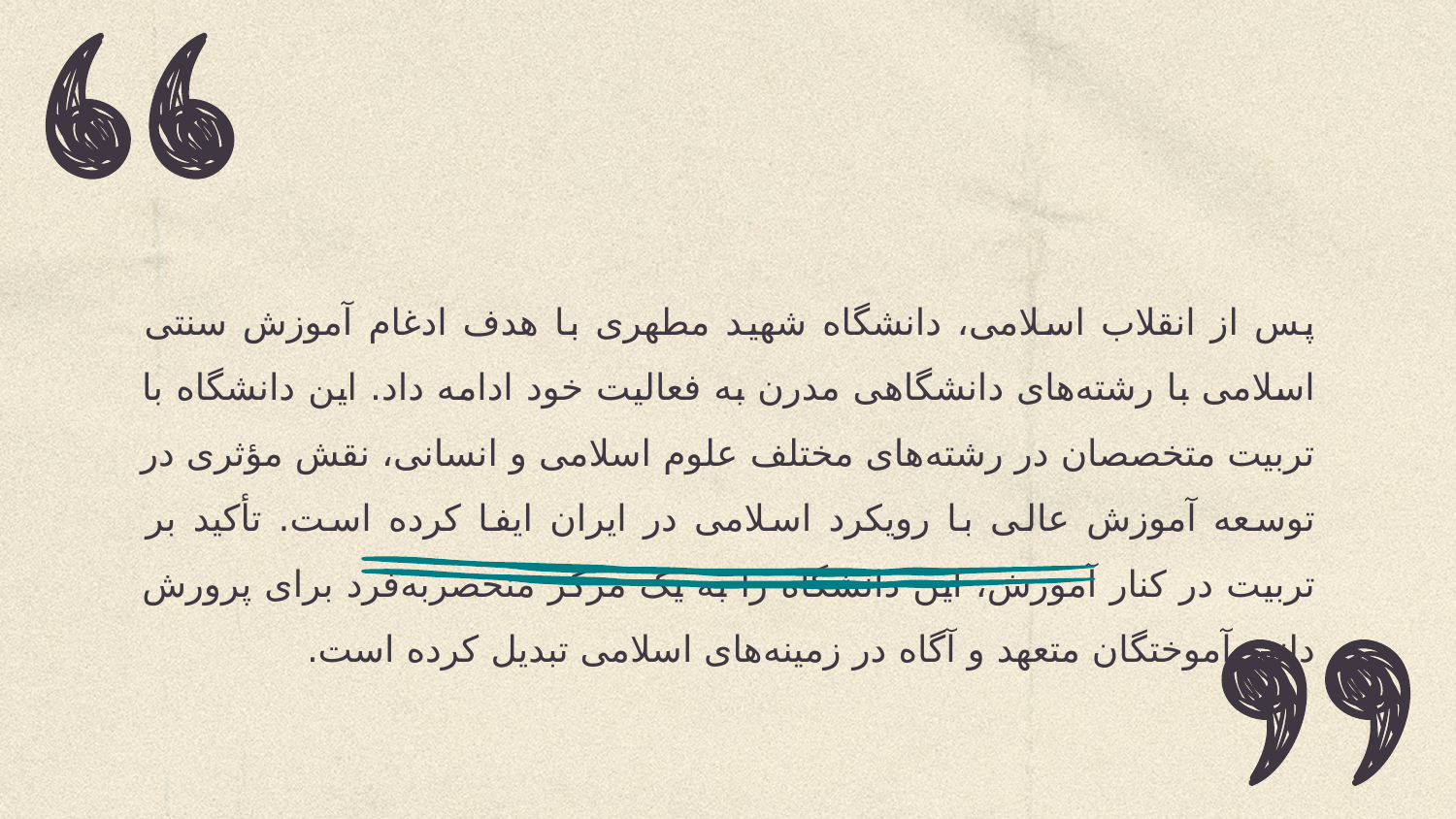

پس از انقلاب اسلامی، دانشگاه شهید مطهری با هدف ادغام آموزش سنتی اسلامی با رشته‌های دانشگاهی مدرن به فعالیت خود ادامه داد. این دانشگاه با تربیت متخصصان در رشته‌های مختلف علوم اسلامی و انسانی، نقش مؤثری در توسعه آموزش عالی با رویکرد اسلامی در ایران ایفا کرده است. تأکید بر تربیت در کنار آموزش، این دانشگاه را به یک مرکز منحصربه‌فرد برای پرورش دانش‌آموختگان متعهد و آگاه در زمینه‌های اسلامی تبدیل کرده است.